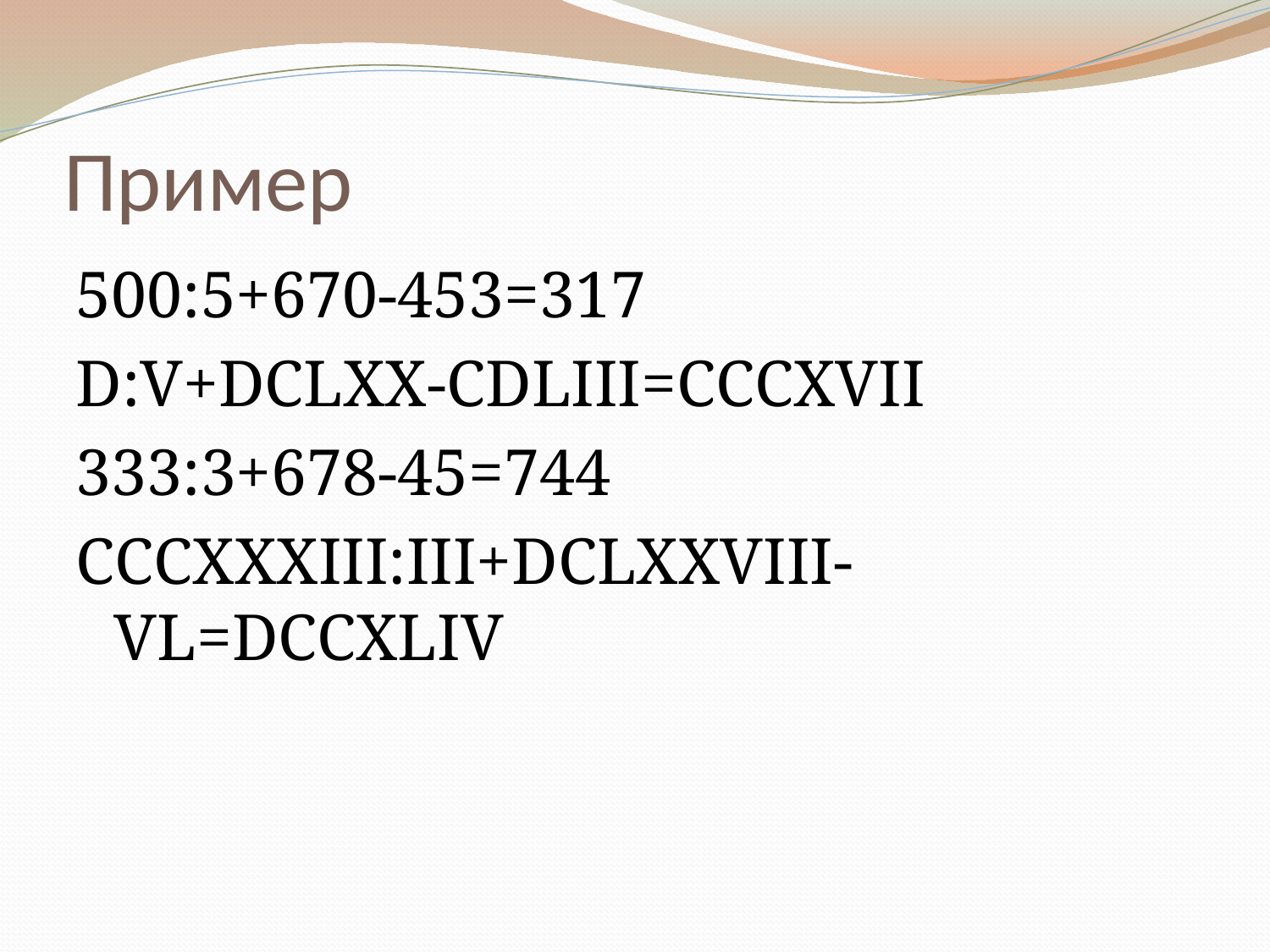

# Пример
500:5+670-453=317
D:V+DCLXX-CDLIII=CCCXVII
333:3+678-45=744
CCCXXXIII:III+DCLXXVIII-    VL=DCCXLIV